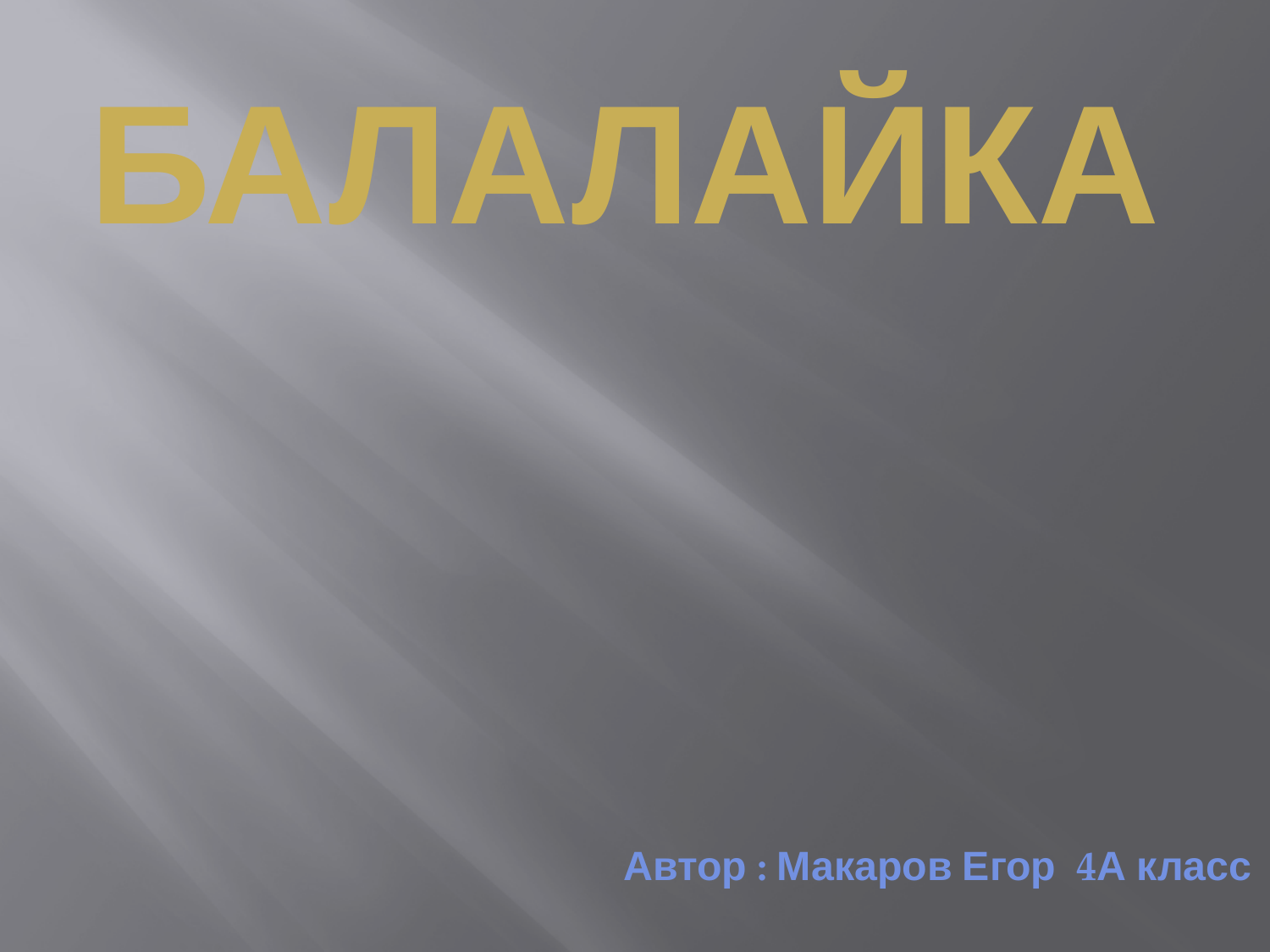

# БАЛАЛАЙКА
Автор : Макаров Егор  4А класс